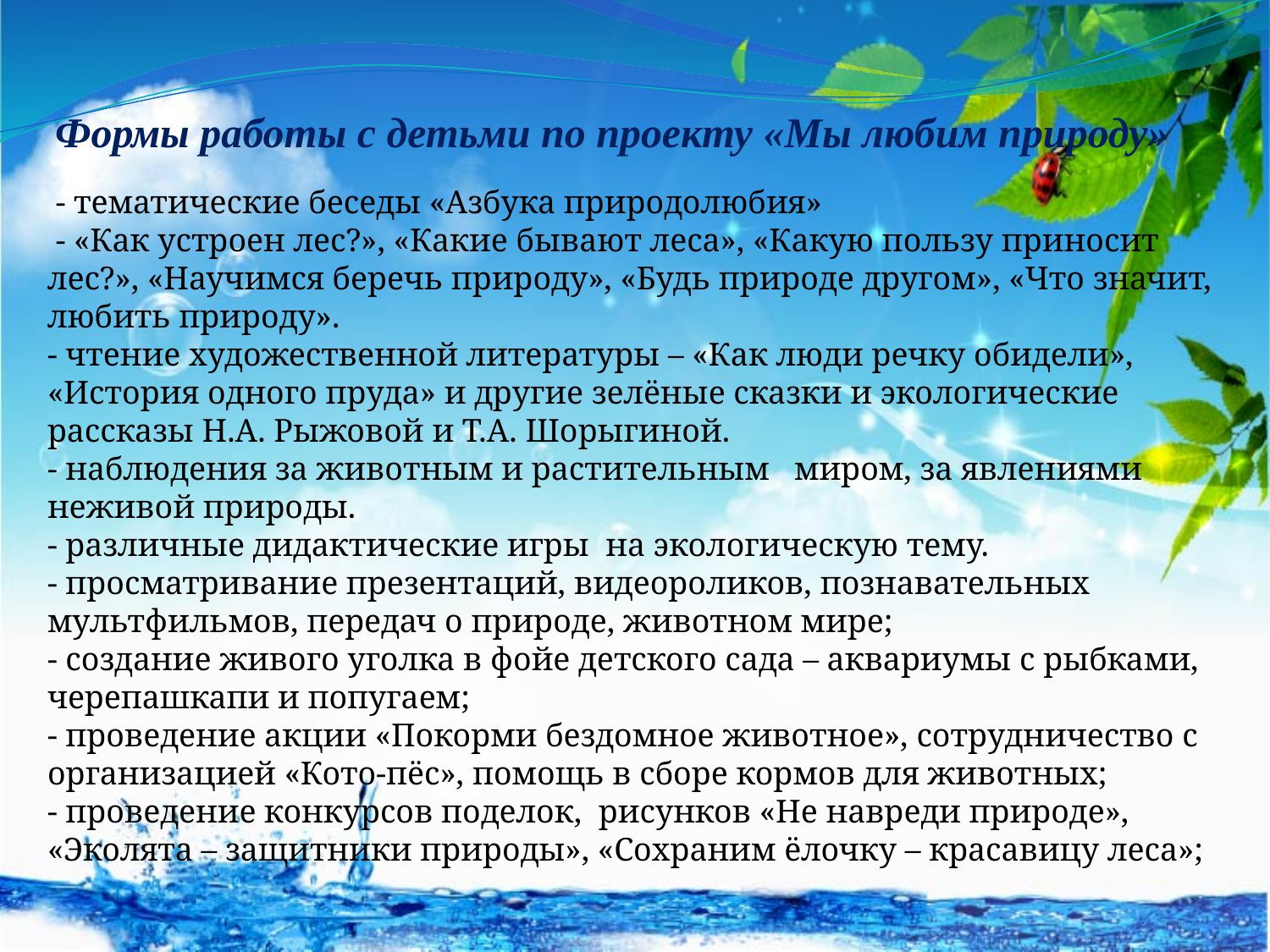

# Формы работы с детьми по проекту «Мы любим природу»
 - тематические беседы «Азбука природолюбия»
 - «Как устроен лес?», «Какие бывают леса», «Какую пользу приносит лес?», «Научимся беречь природу», «Будь природе другом», «Что значит, любить природу».
- чтение художественной литературы – «Как люди речку обидели», «История одного пруда» и другие зелёные сказки и экологические рассказы Н.А. Рыжовой и Т.А. Шорыгиной.
- наблюдения за животным и растительным   миром, за явлениями неживой природы.
- различные дидактические игры  на экологическую тему.
- просматривание презентаций, видеороликов, познавательных мультфильмов, передач о природе, животном мире;
- создание живого уголка в фойе детского сада – аквариумы с рыбками, черепашкапи и попугаем;
- проведение акции «Покорми бездомное животное», сотрудничество с организацией «Кото-пёс», помощь в сборе кормов для животных;
- проведение конкурсов поделок,  рисунков «Не навреди природе», «Эколята – защитники природы», «Сохраним ёлочку – красавицу леса»;